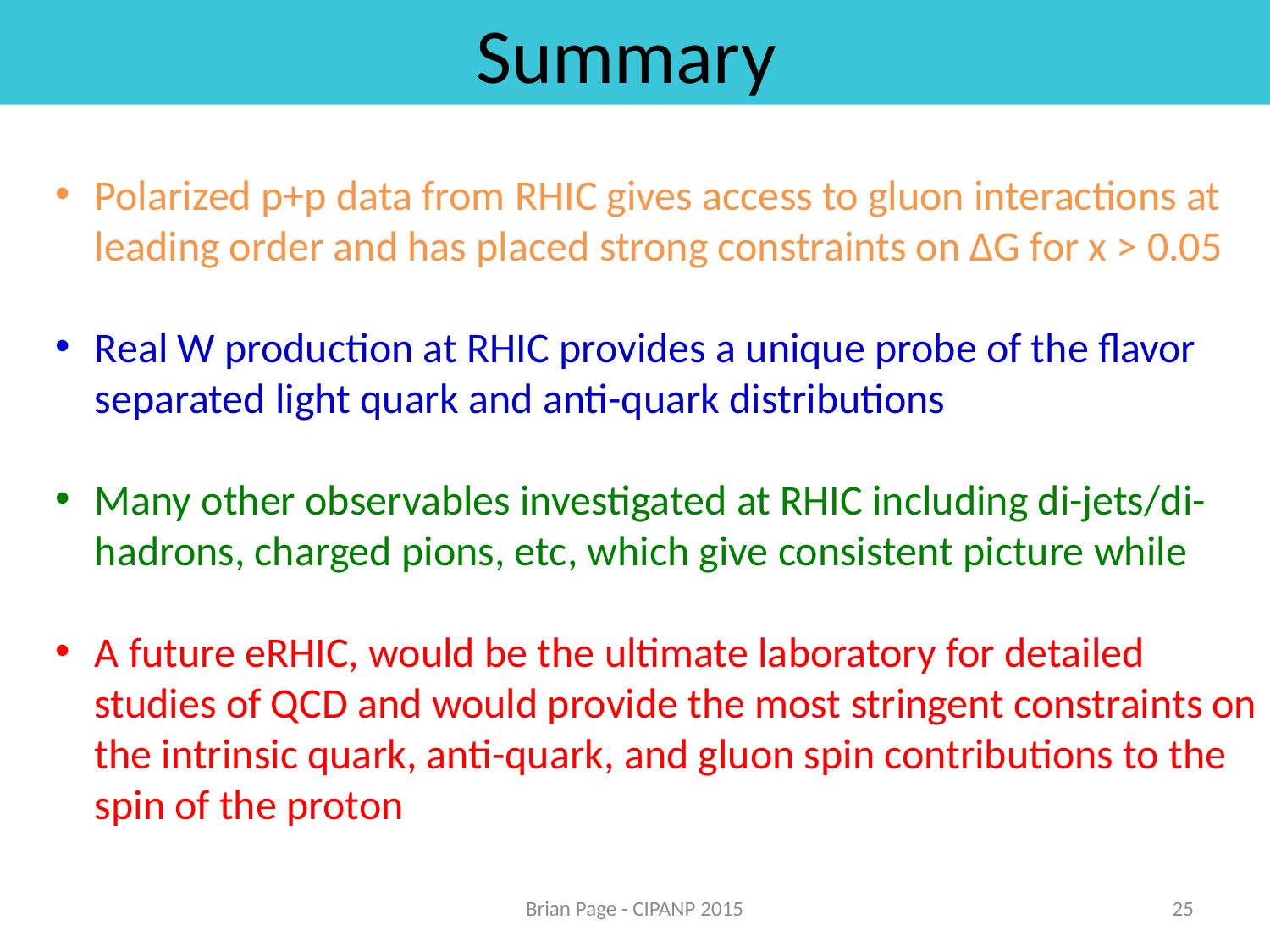

Summary
Polarized p+p data from RHIC gives access to gluon interactions at leading order and has placed strong constraints on ∆G for x > 0.05

Real W production at RHIC provides a unique probe of the flavor separated light quark and anti-quark distributions

Many other observables investigated at RHIC including di-jets/di-hadrons, charged pions, etc, which give consistent picture while

A future eRHIC, would be the ultimate laboratory for detailed studies of QCD and would provide the most stringent constraints on the intrinsic quark, anti-quark, and gluon spin contributions to the spin of the proton

Brian Page - CIPANP 2015
25